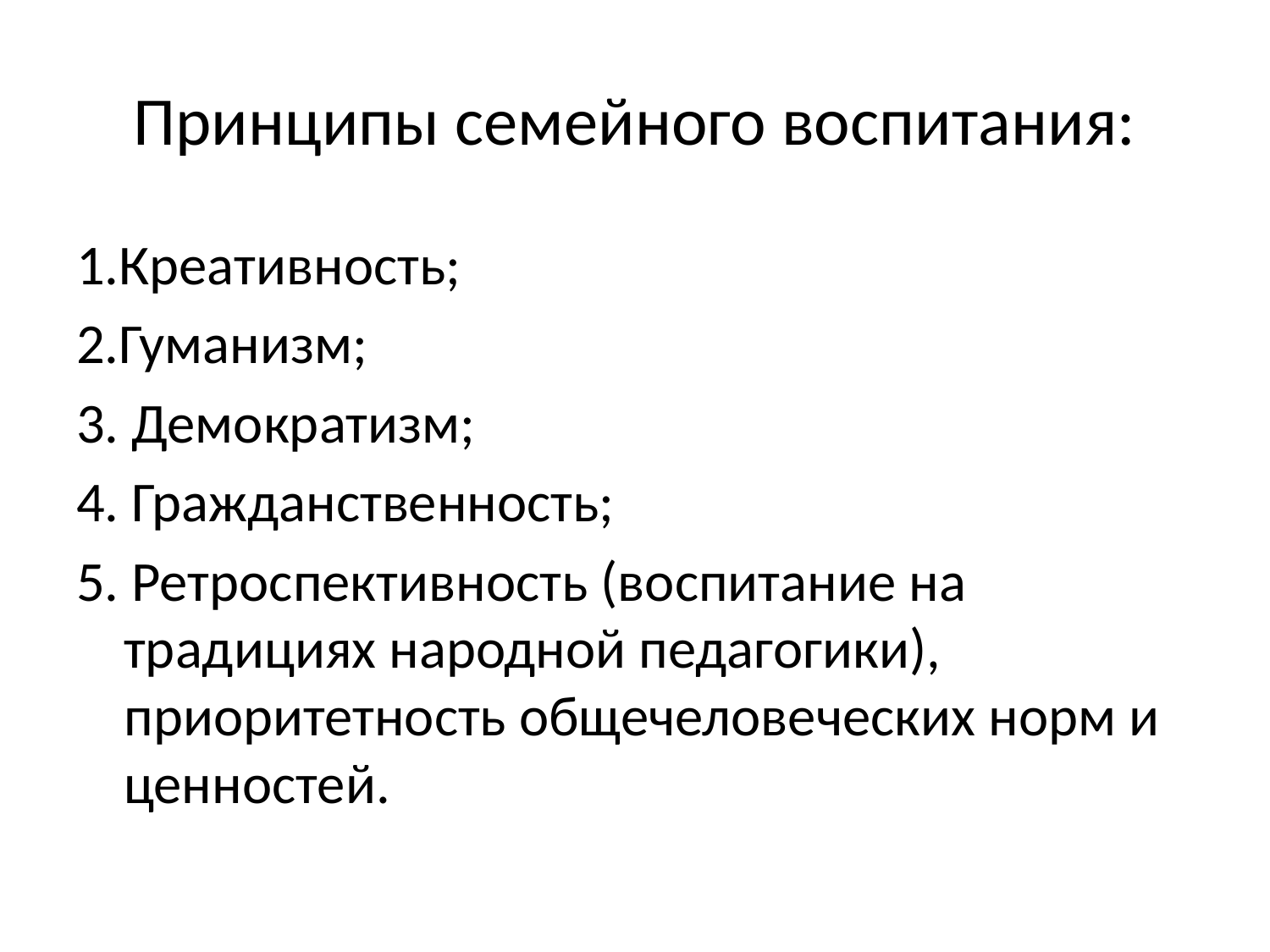

# Принципы семейного воспитания:
1.Креативность;
2.Гуманизм;
3. Демократизм;
4. Гражданственность;
5. Ретроспективность (воспитание на традициях народной педагогики), приоритетность общечеловеческих норм и ценностей.